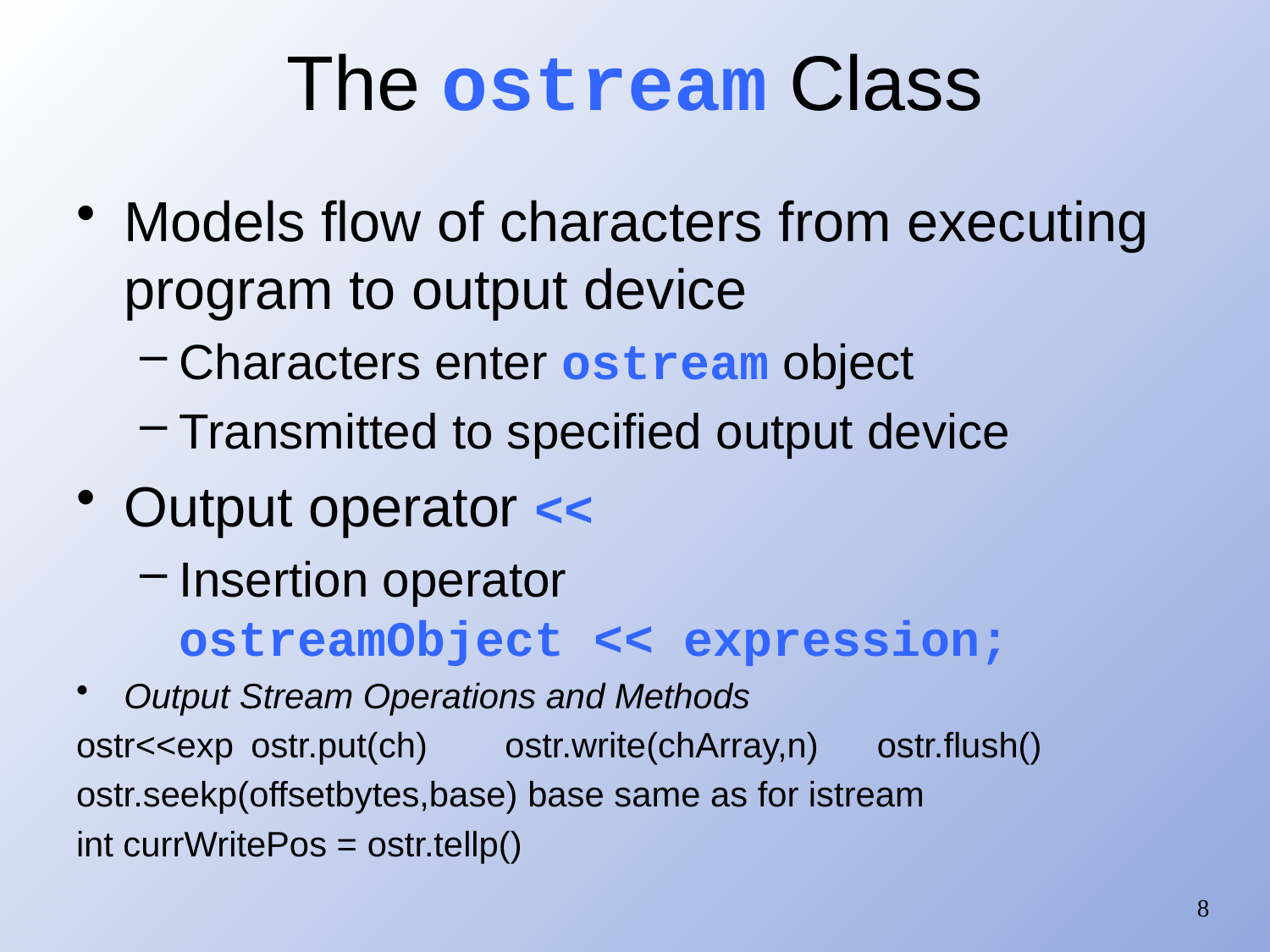

# The ostream Class
Models flow of characters from executing program to output device
Characters enter ostream object
Transmitted to specified output device
Output operator <<
Insertion operator
ostreamObject << expression;
Output Stream Operations and Methods
ostr<<exp	ostr.put(ch)	ostr.write(chArray,n)      ostr.flush()
ostr.seekp(offsetbytes,base) base same as for istream
int currWritePos = ostr.tellp()
8